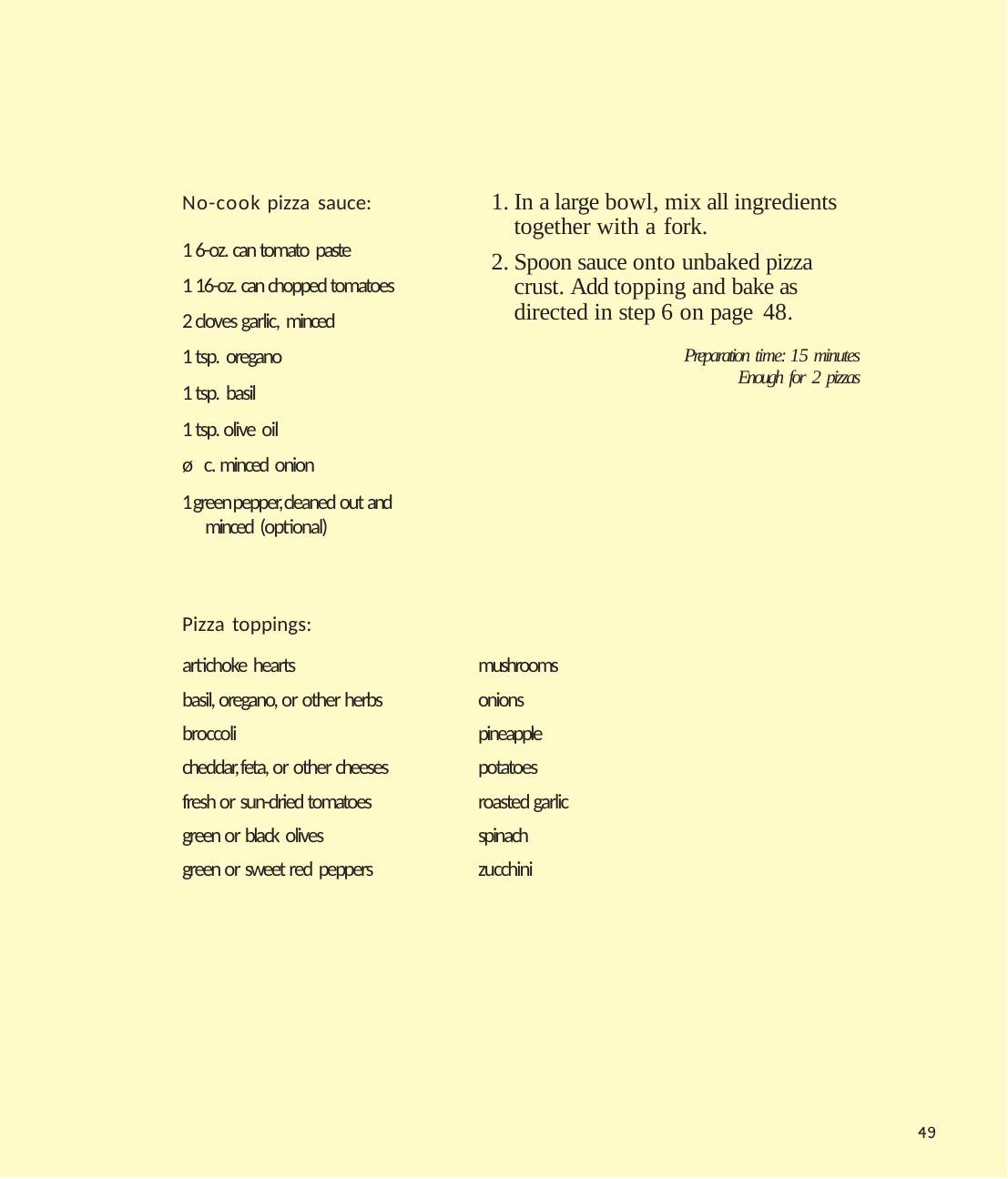

In a large bowl, mix all ingredients  together with a fork.
Spoon sauce onto unbaked pizza  crust. Add topping and bake as  directed in step 6 on page 48.
Preparation  time: 15 minutes
Enough  for  2 pizzas
No-cook pizza sauce:
1 6-oz. can tomato paste
1 16-oz. can chopped tomatoes  2 cloves garlic, minced
1 tsp. oregano
1 tsp. basil
1 tsp. olive oil
ø c. minced onion
1 green pepper, cleaned out and  minced (optional)
Pizza toppings:
artichoke hearts
basil, oregano, or other herbs  broccoli
cheddar, feta, or other cheeses  fresh or sun-dried tomatoes  green or black olives
green or sweet red peppers
mushrooms  onions  pineapple  potatoes  roasted garlic  spinach  zucchini
49